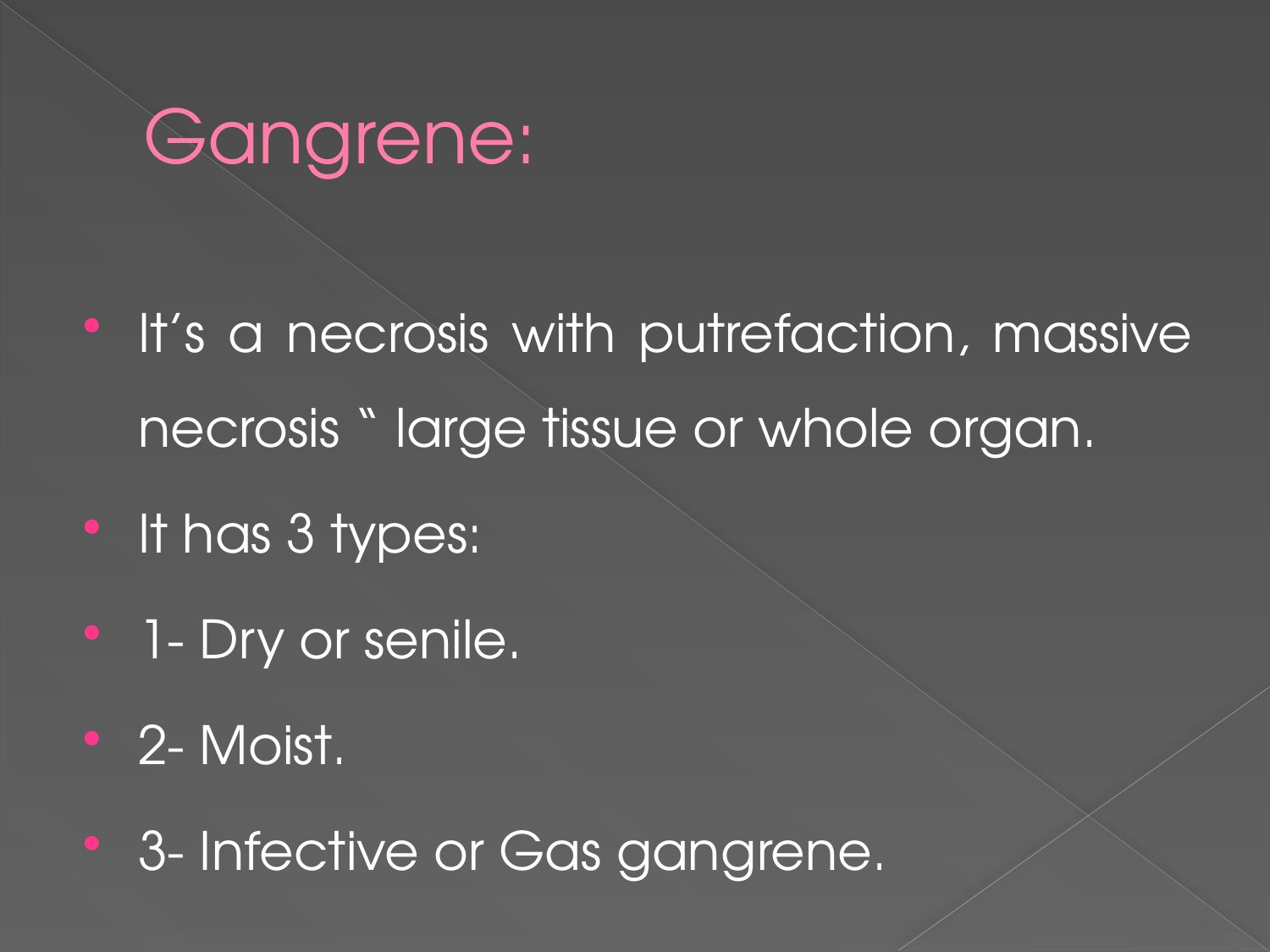

# Gangrene:
It’s a necrosis with putrefaction, massive necrosis “ large tissue or whole organ.
It has 3 types:
1- Dry or senile.
2- Moist.
3- Infective or Gas gangrene.